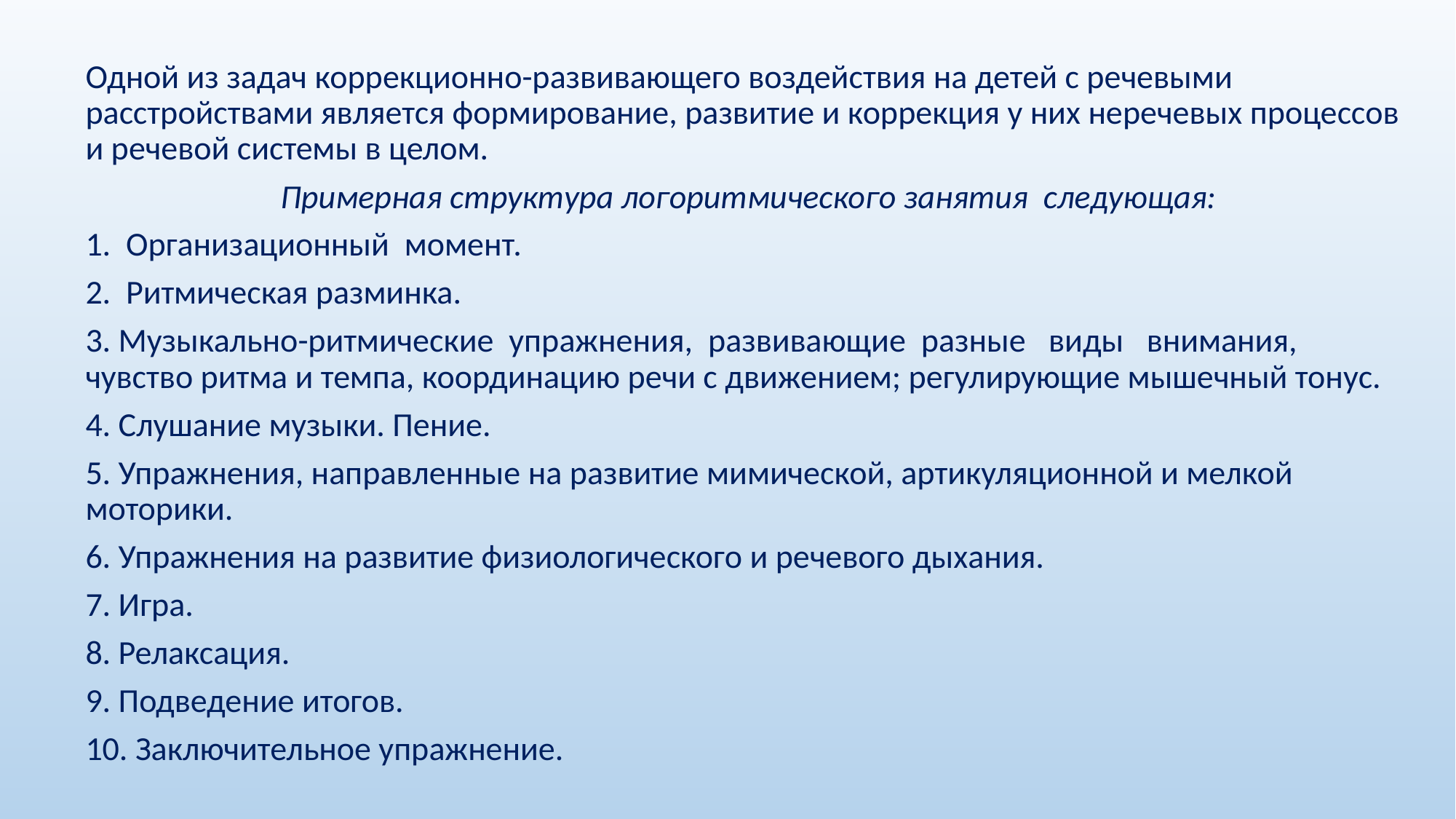

Одной из задач коррекционно-развивающего воздействия на детей с речевыми расстройствами является формирование, развитие и коррекция у них неречевых процессов и речевой системы в целом.
Примерная структура логоритмического занятия  следующая:
1.  Организационный  момент.
2.  Ритмическая разминка.
3. Музыкально-ритмические  упражнения,  развивающие  разные   виды   внимания, чувство ритма и темпа, координацию речи с движением; регулирующие мышечный тонус.
4. Слушание музыки. Пение.
5. Упражнения, направленные на развитие мимической, артикуляционной и мелкой моторики.
6. Упражнения на развитие физиологического и речевого дыхания.
7. Игра.
8. Релаксация.
9. Подведение итогов.
10. Заключительное упражнение.